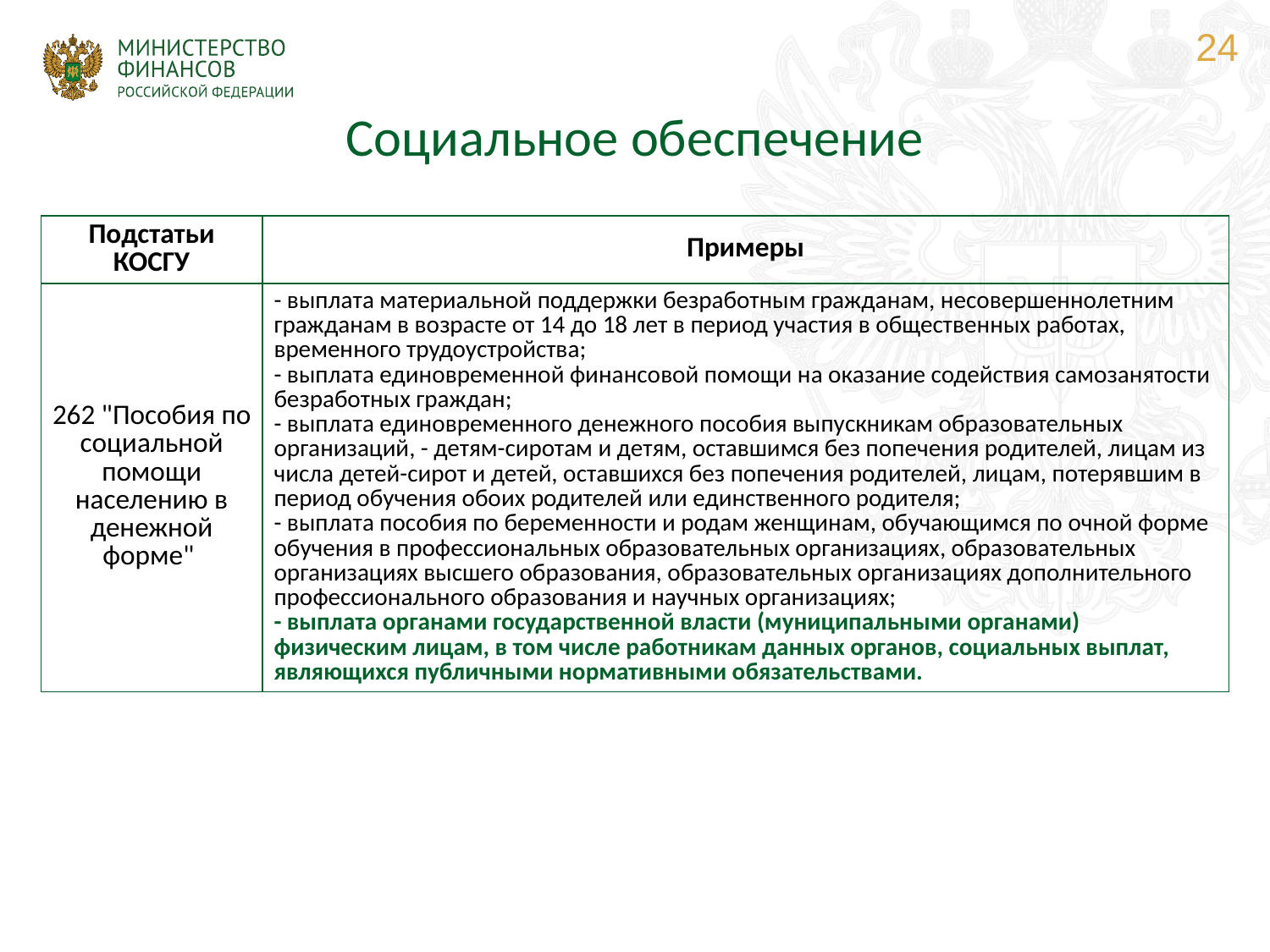

24
# Социальное обеспечение
| Подстатьи КОСГУ | Примеры |
| --- | --- |
| 262 "Пособия по социальной помощи населению в денежной форме" | - выплата материальной поддержки безработным гражданам, несовершеннолетним гражданам в возрасте от 14 до 18 лет в период участия в общественных работах, временного трудоустройства; - выплата единовременной финансовой помощи на оказание содействия самозанятости безработных граждан; - выплата единовременного денежного пособия выпускникам образовательных организаций, - детям-сиротам и детям, оставшимся без попечения родителей, лицам из числа детей-сирот и детей, оставшихся без попечения родителей, лицам, потерявшим в период обучения обоих родителей или единственного родителя; - выплата пособия по беременности и родам женщинам, обучающимся по очной форме обучения в профессиональных образовательных организациях, образовательных организациях высшего образования, образовательных организациях дополнительного профессионального образования и научных организациях; - выплата органами государственной власти (муниципальными органами) физическим лицам, в том числе работникам данных органов, социальных выплат, являющихся публичными нормативными обязательствами. |